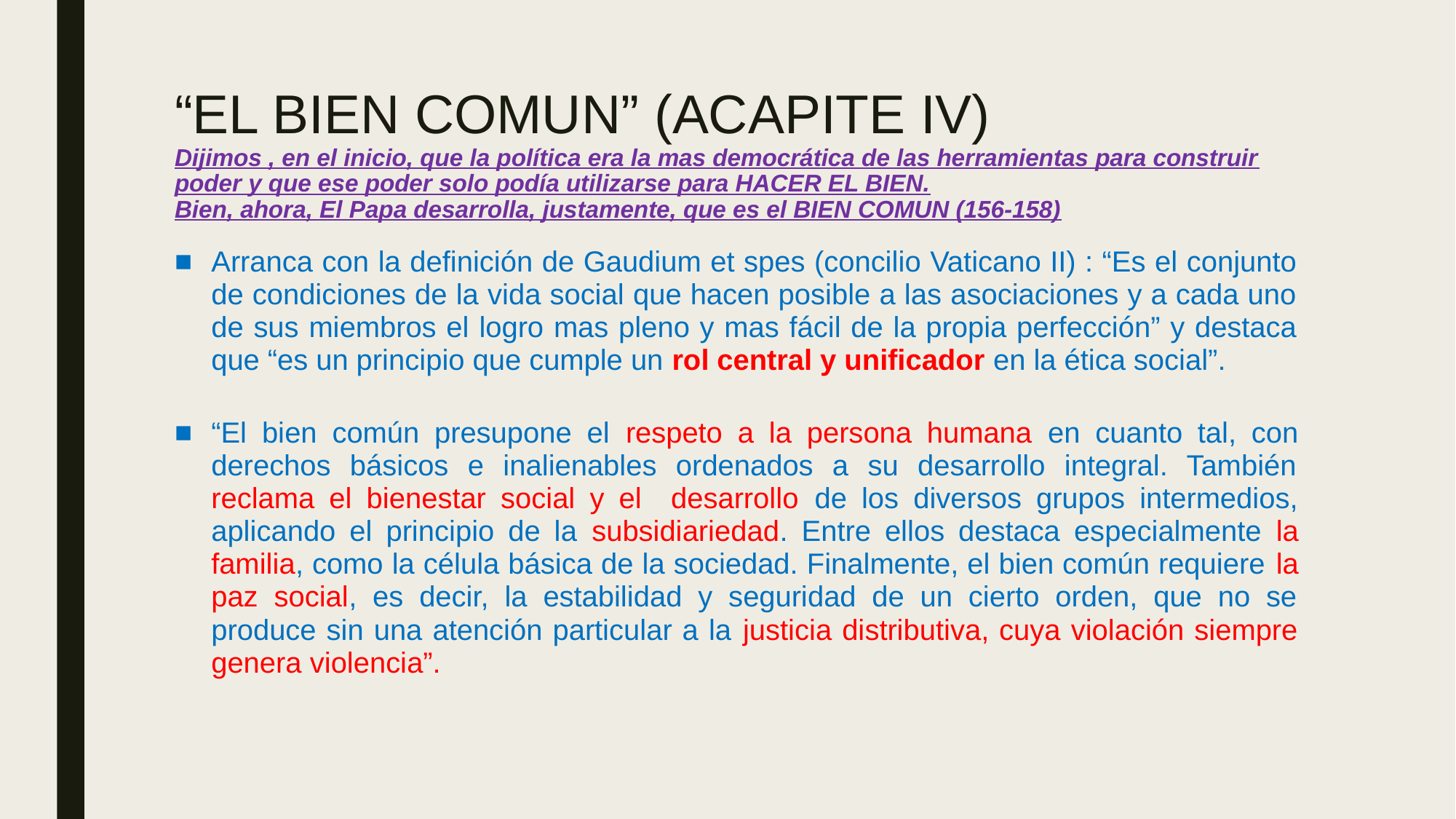

# “EL BIEN COMUN” (ACAPITE IV) Dijimos , en el inicio, que la política era la mas democrática de las herramientas para construir poder y que ese poder solo podía utilizarse para HACER EL BIEN. Bien, ahora, El Papa desarrolla, justamente, que es el BIEN COMUN (156-158)
Arranca con la definición de Gaudium et spes (concilio Vaticano II) : “Es el conjunto de condiciones de la vida social que hacen posible a las asociaciones y a cada uno de sus miembros el logro mas pleno y mas fácil de la propia perfección” y destaca que “es un principio que cumple un rol central y unificador en la ética social”.

“El bien común presupone el respeto a la persona humana en cuanto tal, con derechos básicos e inalienables ordenados a su desarrollo integral. También reclama el bienestar social y el  desarrollo de los diversos grupos intermedios, aplicando el principio de la subsidiariedad. Entre ellos destaca especialmente la familia, como la célula básica de la sociedad. Finalmente, el bien común requiere la paz social, es decir, la estabilidad y seguridad de un cierto orden, que no se produce sin una atención particular a la justicia distributiva, cuya violación siempre genera violencia”.